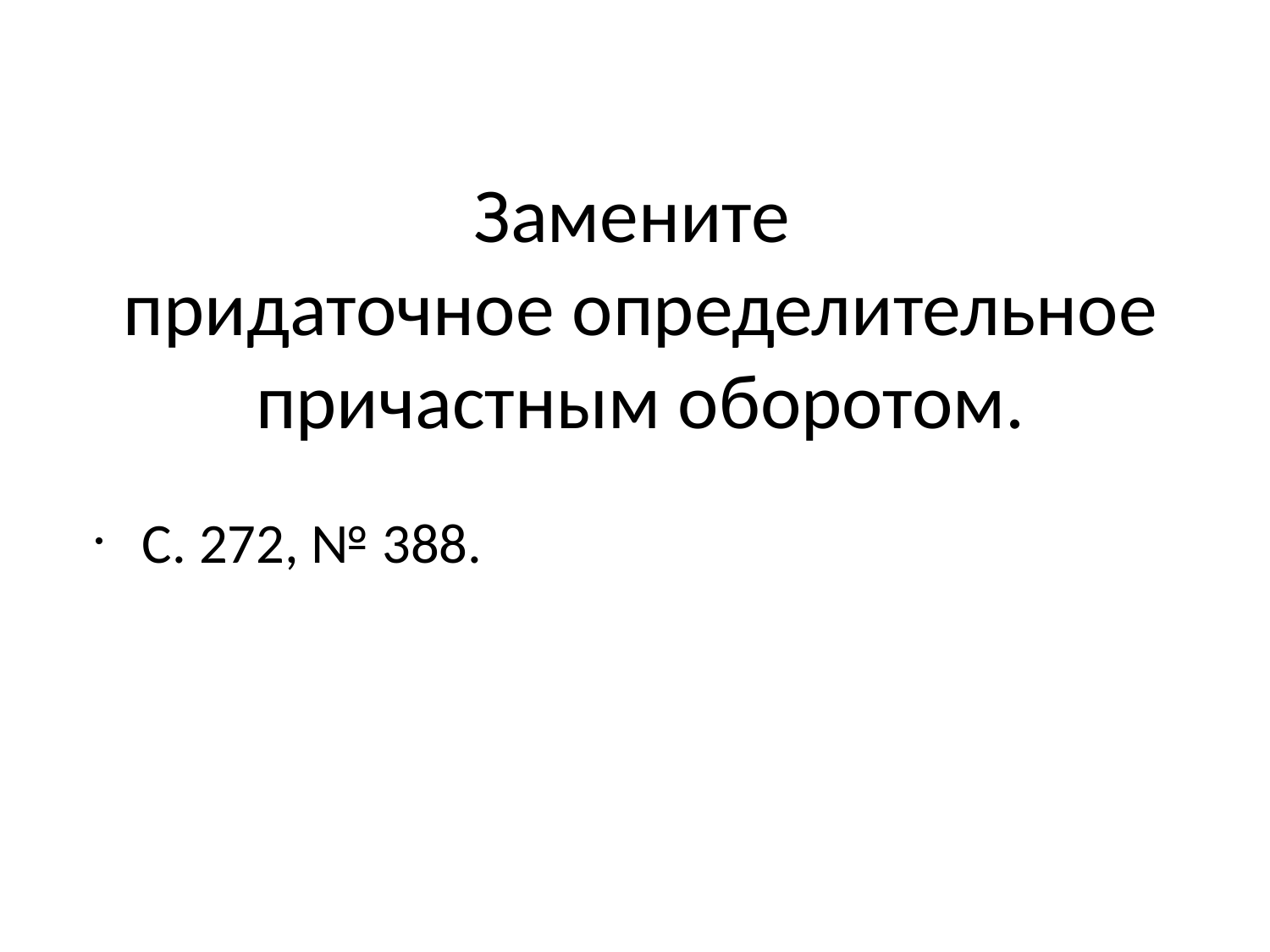

# Замените придаточное определительное причастным оборотом.
С. 272, № 388.